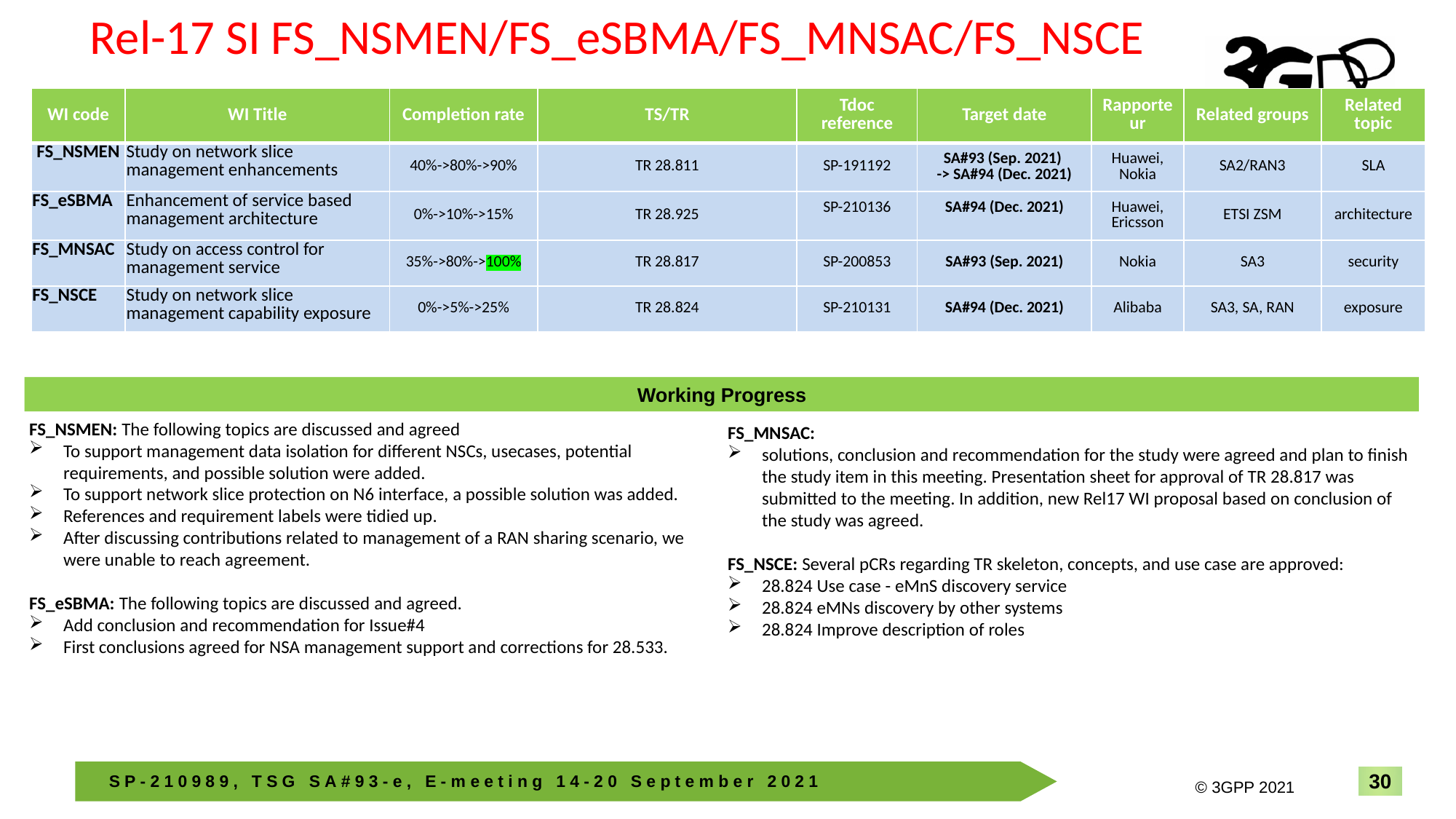

Rel-17 SI FS_NSMEN/FS_eSBMA/FS_MNSAC/FS_NSCE

| WI code | WI Title | Completion rate | TS/TR | Tdoc reference | Target date | Rapporteur | Related groups | Related topic |
| --- | --- | --- | --- | --- | --- | --- | --- | --- |
| FS\_NSMEN | Study on network slice management enhancements | 40%->80%->90% | TR 28.811 | SP-191192 | SA#93 (Sep. 2021) -> SA#94 (Dec. 2021) | Huawei, Nokia | SA2/RAN3 | SLA |
| FS\_eSBMA | Enhancement of service based management architecture | 0%->10%->15% | TR 28.925 | SP-210136 | SA#94 (Dec. 2021) | Huawei, Ericsson | ETSI ZSM | architecture |
| FS\_MNSAC | Study on access control for management service | 35%->80%->100% | TR 28.817 | SP-200853 | SA#93 (Sep. 2021) | Nokia | SA3 | security |
| FS\_NSCE | Study on network slice management capability exposure | 0%->5%->25% | TR 28.824 | SP-210131 | SA#94 (Dec. 2021) | Alibaba | SA3, SA, RAN | exposure |
Working Progress
FS_NSMEN: The following topics are discussed and agreed
To support management data isolation for different NSCs, usecases, potential requirements, and possible solution were added.
To support network slice protection on N6 interface, a possible solution was added.
References and requirement labels were tidied up.
After discussing contributions related to management of a RAN sharing scenario, we were unable to reach agreement.

FS_eSBMA: The following topics are discussed and agreed.
Add conclusion and recommendation for Issue#4
First conclusions agreed for NSA management support and corrections for 28.533.

FS_MNSAC:
solutions, conclusion and recommendation for the study were agreed and plan to finish the study item in this meeting. Presentation sheet for approval of TR 28.817 was submitted to the meeting. In addition, new Rel17 WI proposal based on conclusion of the study was agreed.

FS_NSCE: Several pCRs regarding TR skeleton, concepts, and use case are approved:
28.824 Use case - eMnS discovery service
28.824 eMNs discovery by other systems
28.824 Improve description of roles